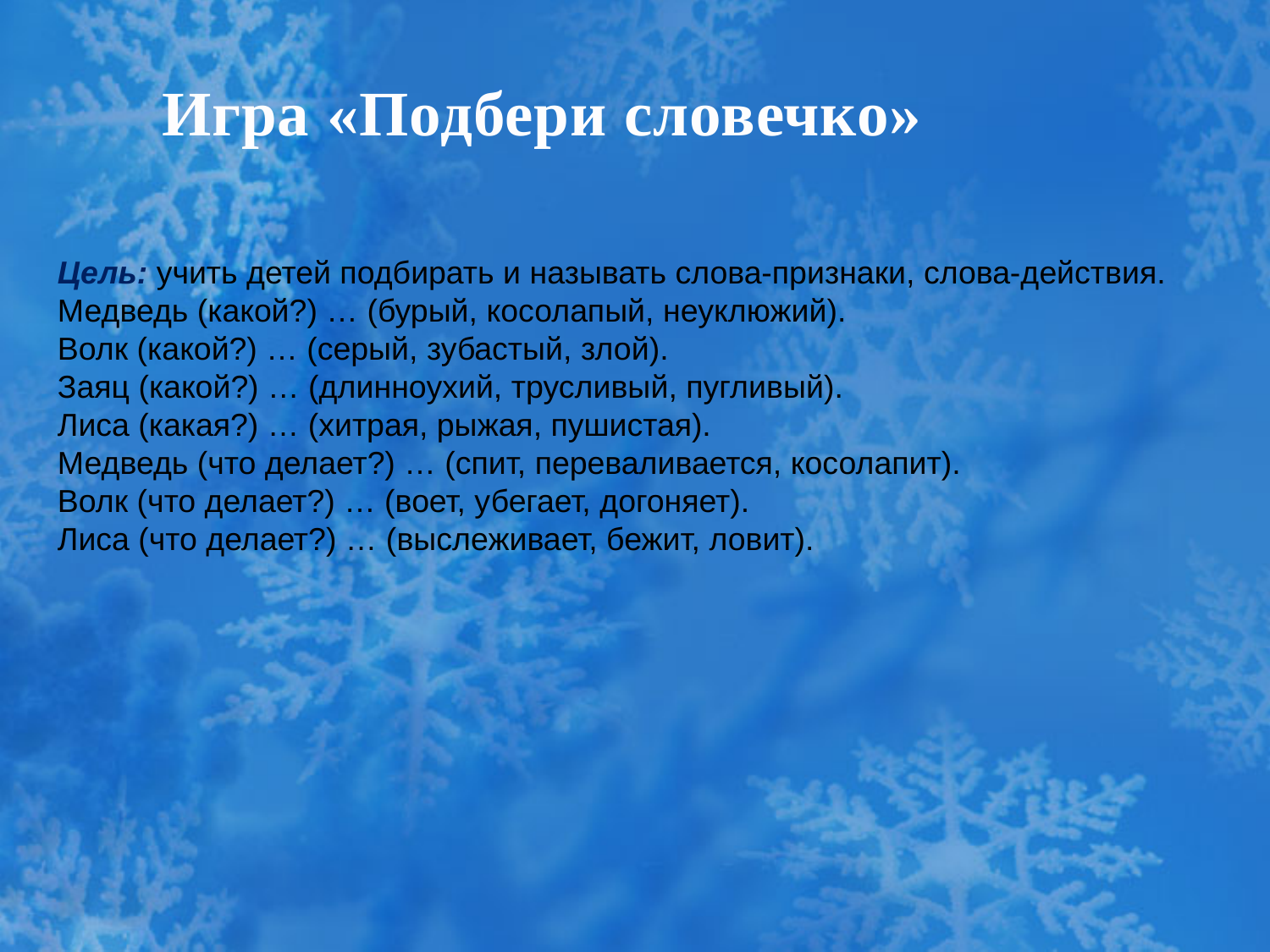

Игра «Подбери словечко»
Цель: учить детей подбирать и называть слова-признаки, слова-действия.
Медведь (какой?) … (бурый, косолапый, неуклюжий).
Волк (какой?) … (серый, зубастый, злой).
Заяц (какой?) … (длинноухий, трусливый, пугливый).
Лиса (какая?) … (хитрая, рыжая, пушистая).
Медведь (что делает?) … (спит, переваливается, косолапит).
Волк (что делает?) … (воет, убегает, догоняет).
Лиса (что делает?) … (выслеживает, бежит, ловит).